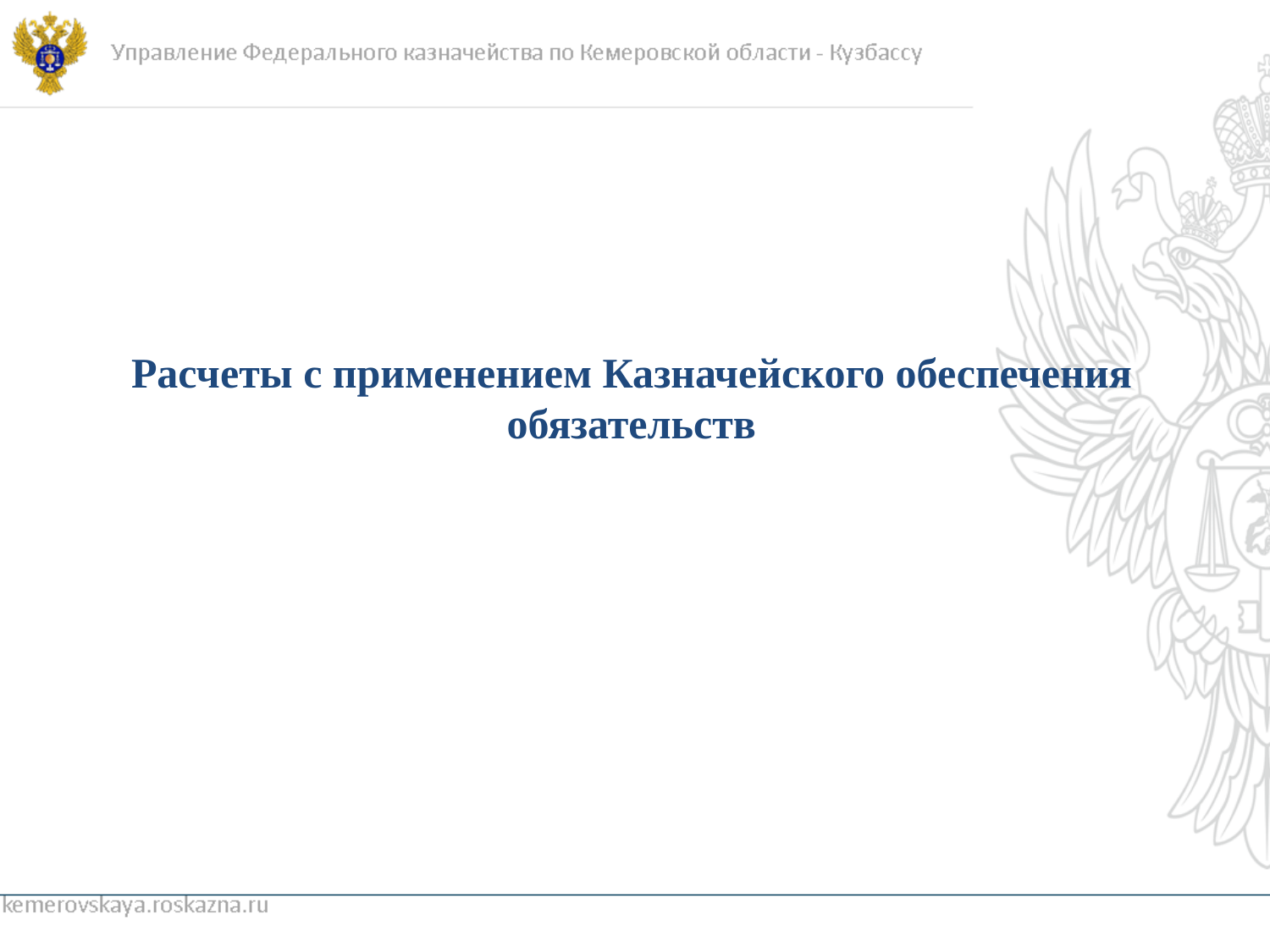

Расчеты с применением Казначейского обеспечения обязательств

kemerovskaya.roskazna.ru
Управление Федерального казначейства по Кемеровской области  - Кузбассу